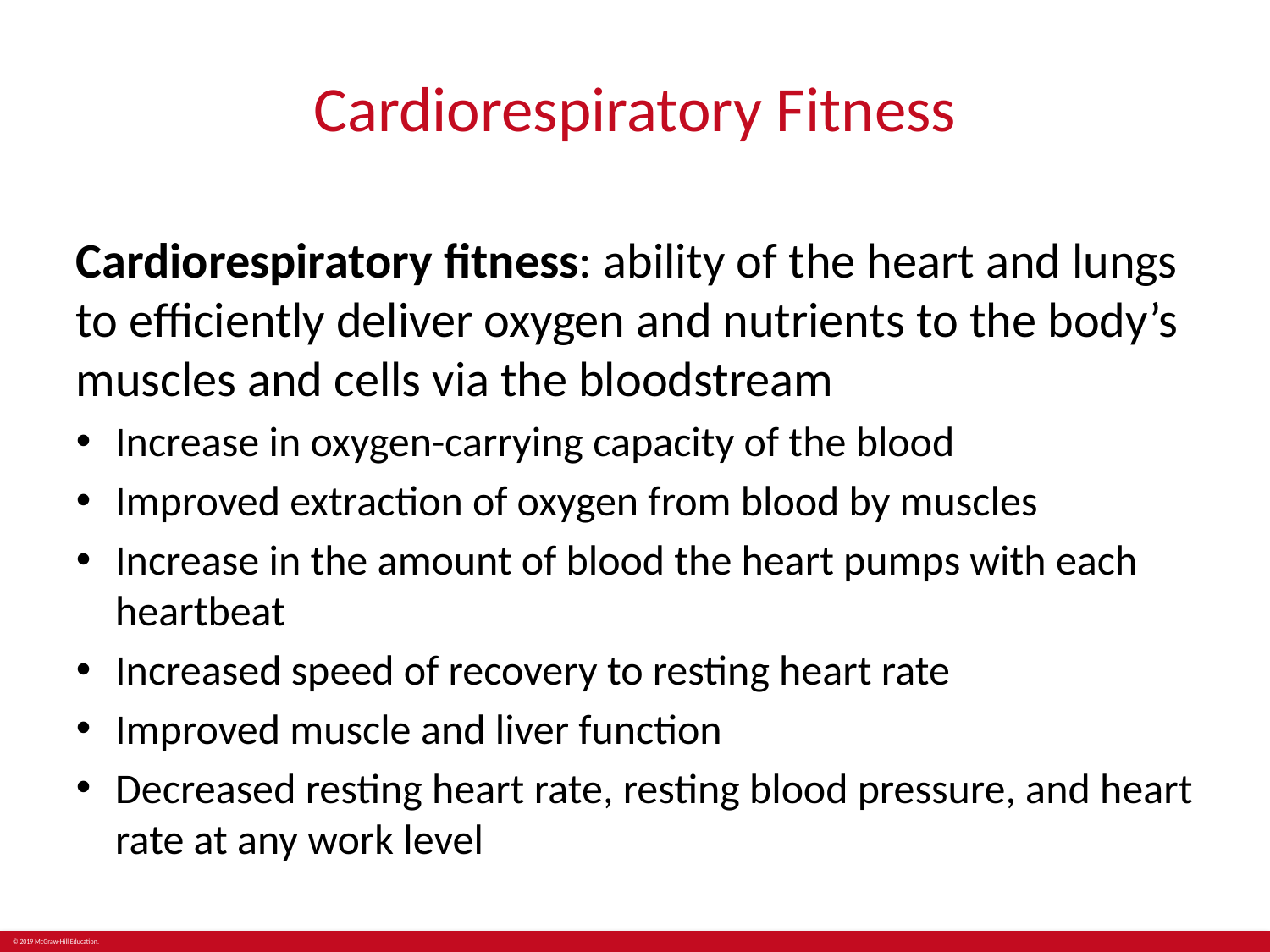

# Cardiorespiratory Fitness
Cardiorespiratory fitness: ability of the heart and lungs to efficiently deliver oxygen and nutrients to the body’s muscles and cells via the bloodstream
Increase in oxygen-carrying capacity of the blood
Improved extraction of oxygen from blood by muscles
Increase in the amount of blood the heart pumps with each heartbeat
Increased speed of recovery to resting heart rate
Improved muscle and liver function
Decreased resting heart rate, resting blood pressure, and heart rate at any work level